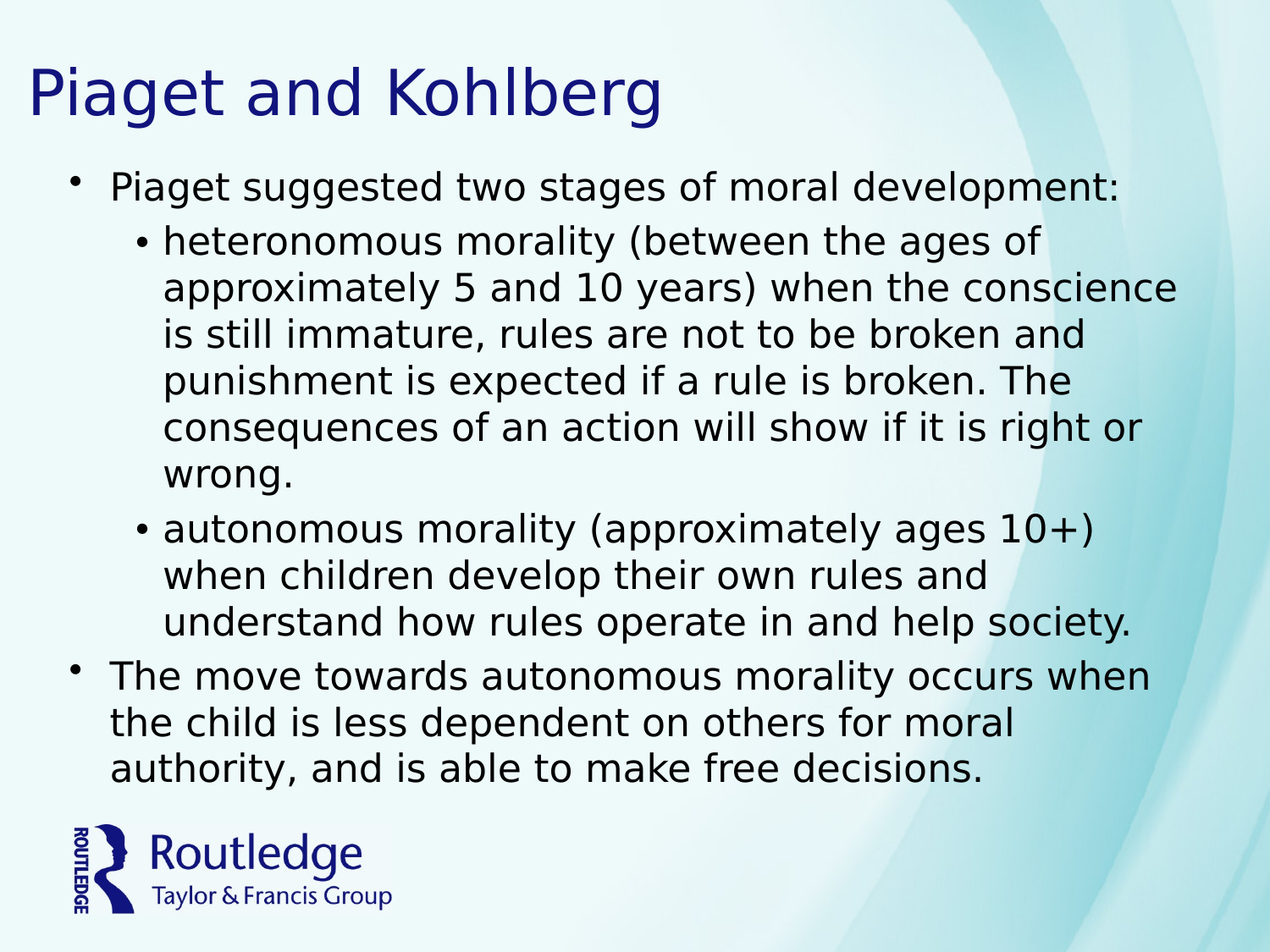

# Piaget and Kohlberg
Piaget suggested two stages of moral development:
heteronomous morality (between the ages of approximately 5 and 10 years) when the conscience is still immature, rules are not to be broken and punishment is expected if a rule is broken. The consequences of an action will show if it is right or wrong.
autonomous morality (approximately ages 10+) when children develop their own rules and understand how rules operate in and help society.
The move towards autonomous morality occurs when the child is less dependent on others for moral authority, and is able to make free decisions.